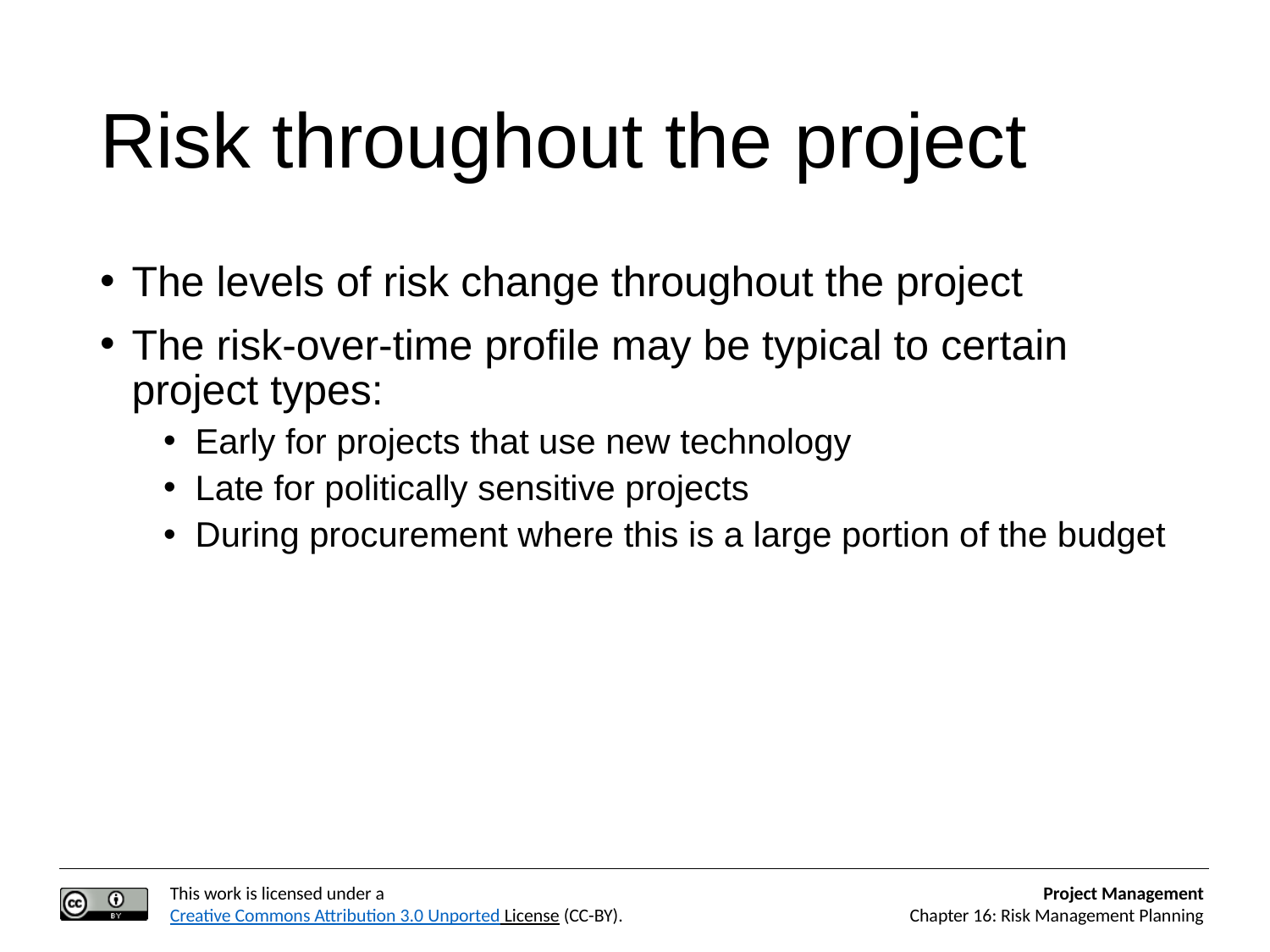

# Risk throughout the project
The levels of risk change throughout the project
The risk-over-time profile may be typical to certain project types:
Early for projects that use new technology
Late for politically sensitive projects
During procurement where this is a large portion of the budget